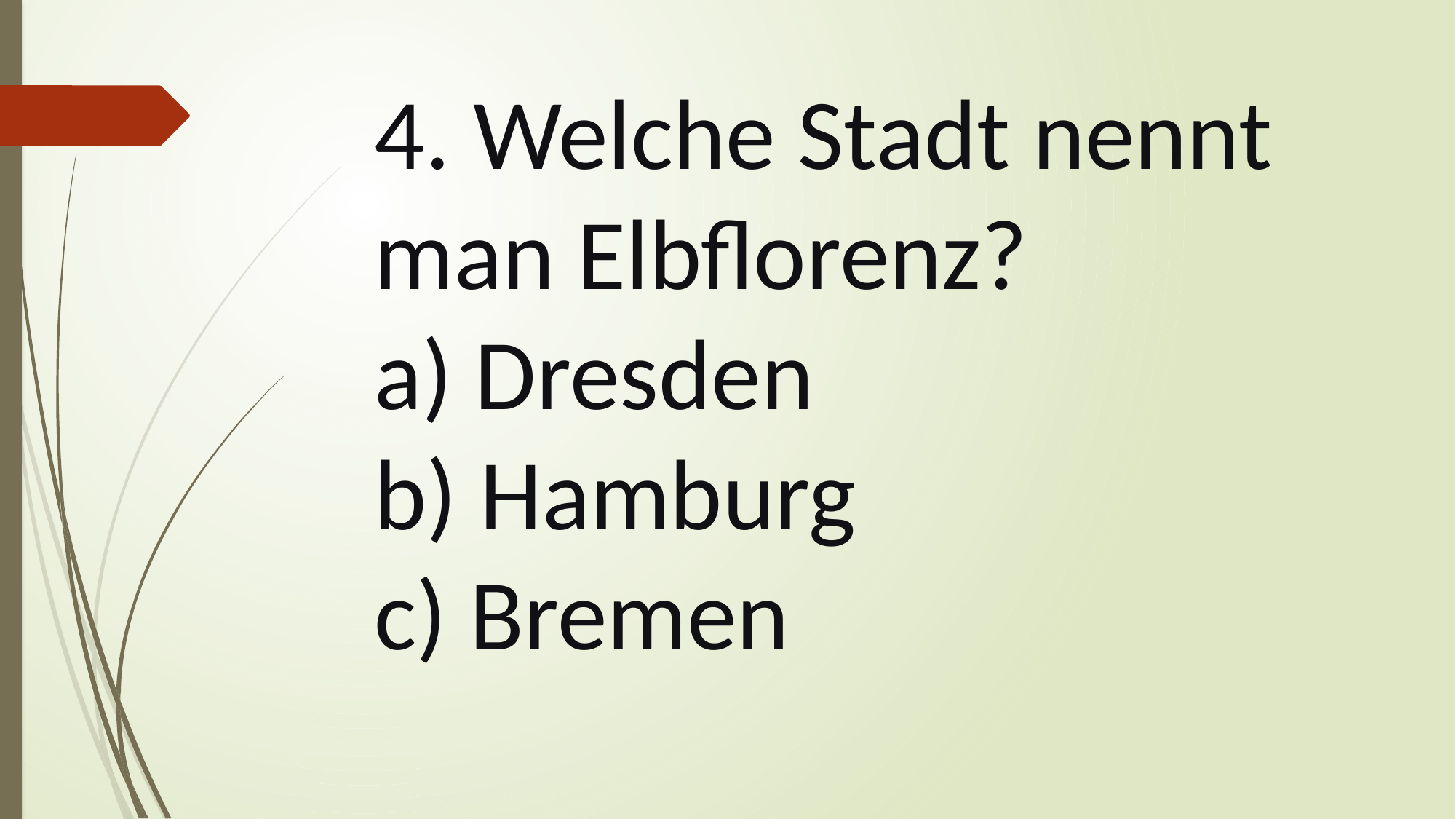

4. Welche Stadt nennt man Elbflorenz?
a) Dresden
b) Hamburg
c) Bremen